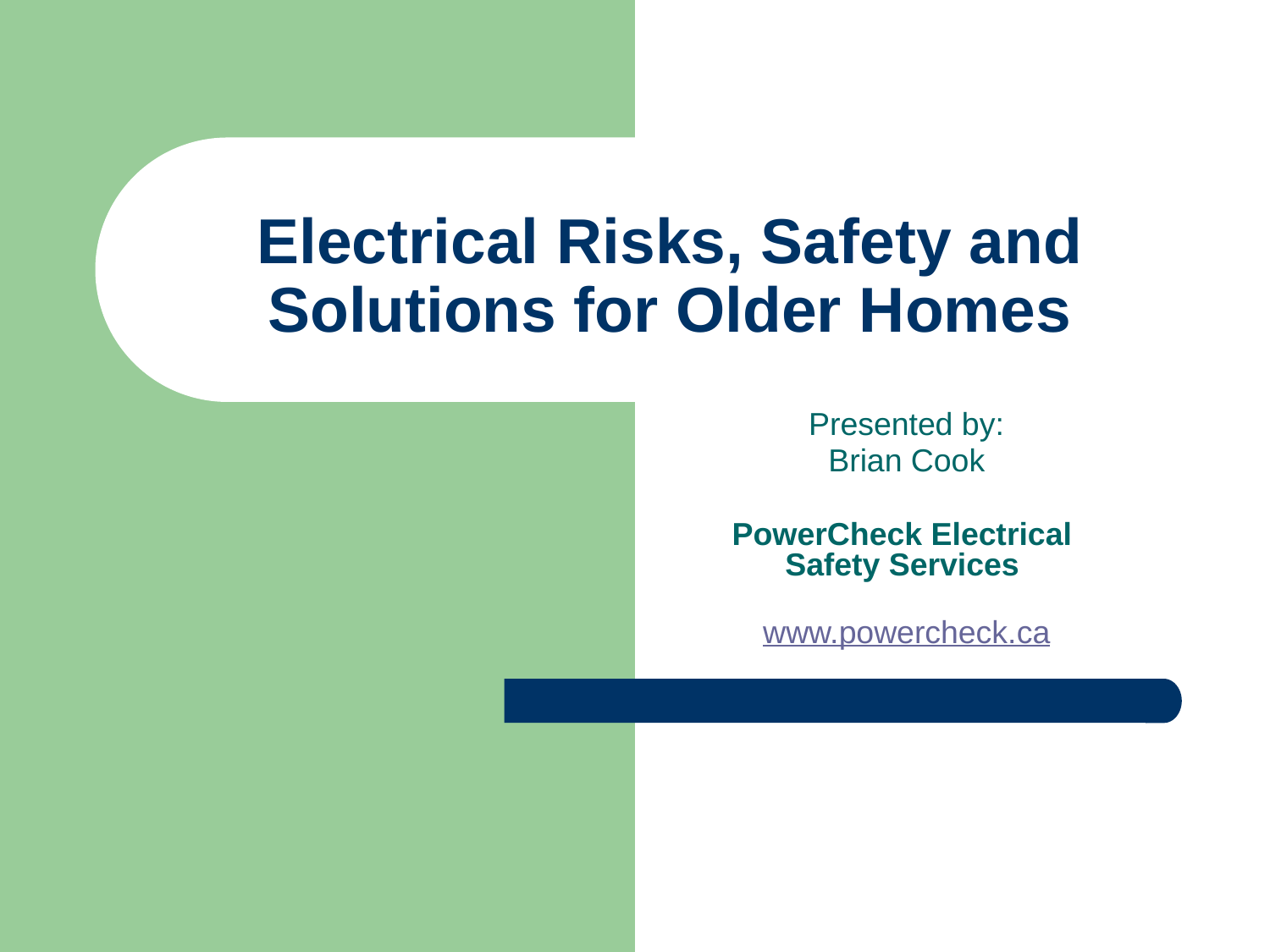

# Electrical Risks, Safety and Solutions for Older Homes
Presented by:
Brian Cook

PowerCheck Electrical
Safety Services
www.powercheck.ca